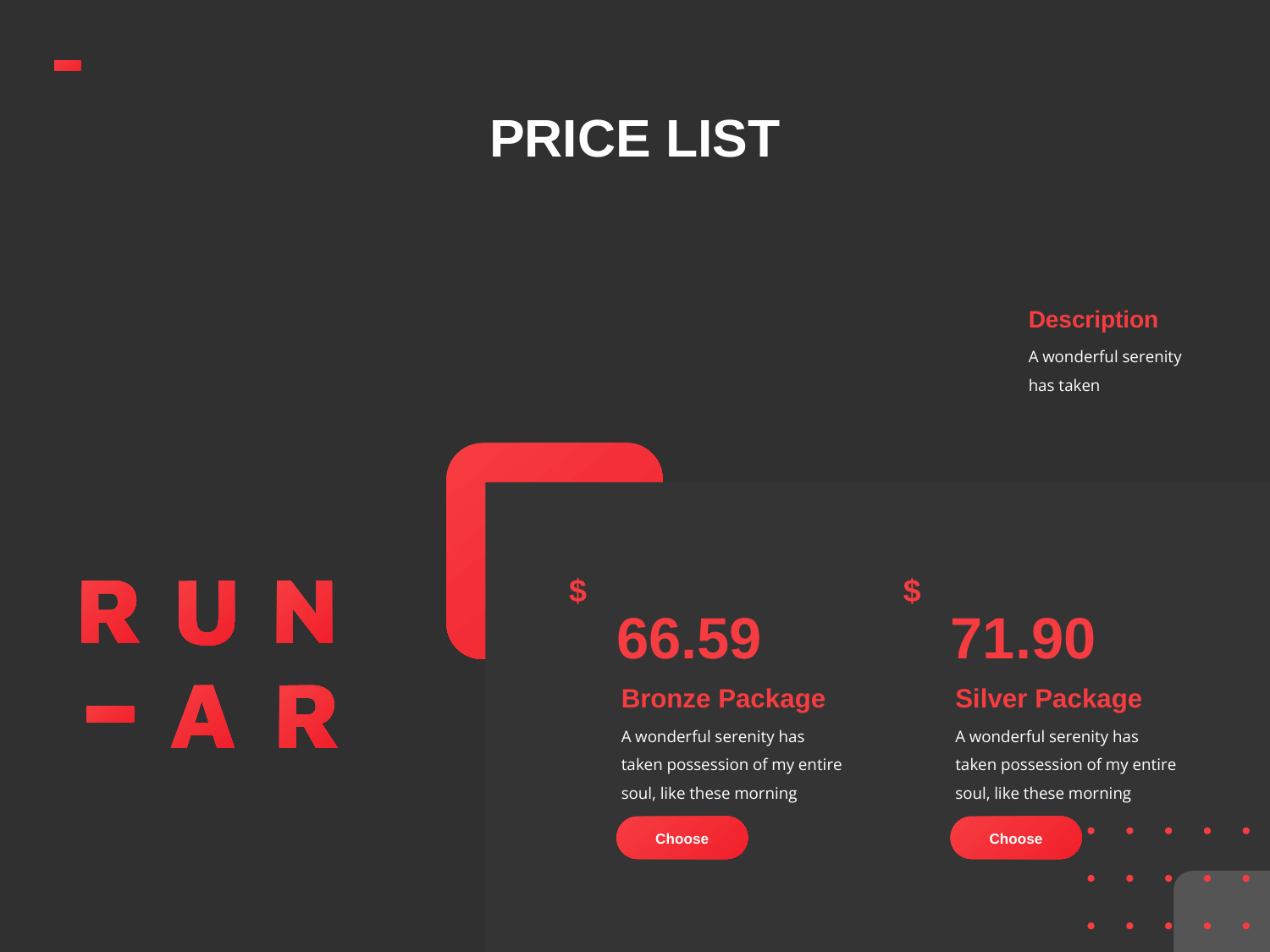

PRICE LIST

Description
A wonderful serenity has taken

$
$

66.59
71.90
Bronze Package
Silver Package
A wonderful serenity has taken possession of my entire soul, like these morning
A wonderful serenity has taken possession of my entire soul, like these morning

Choose
Choose